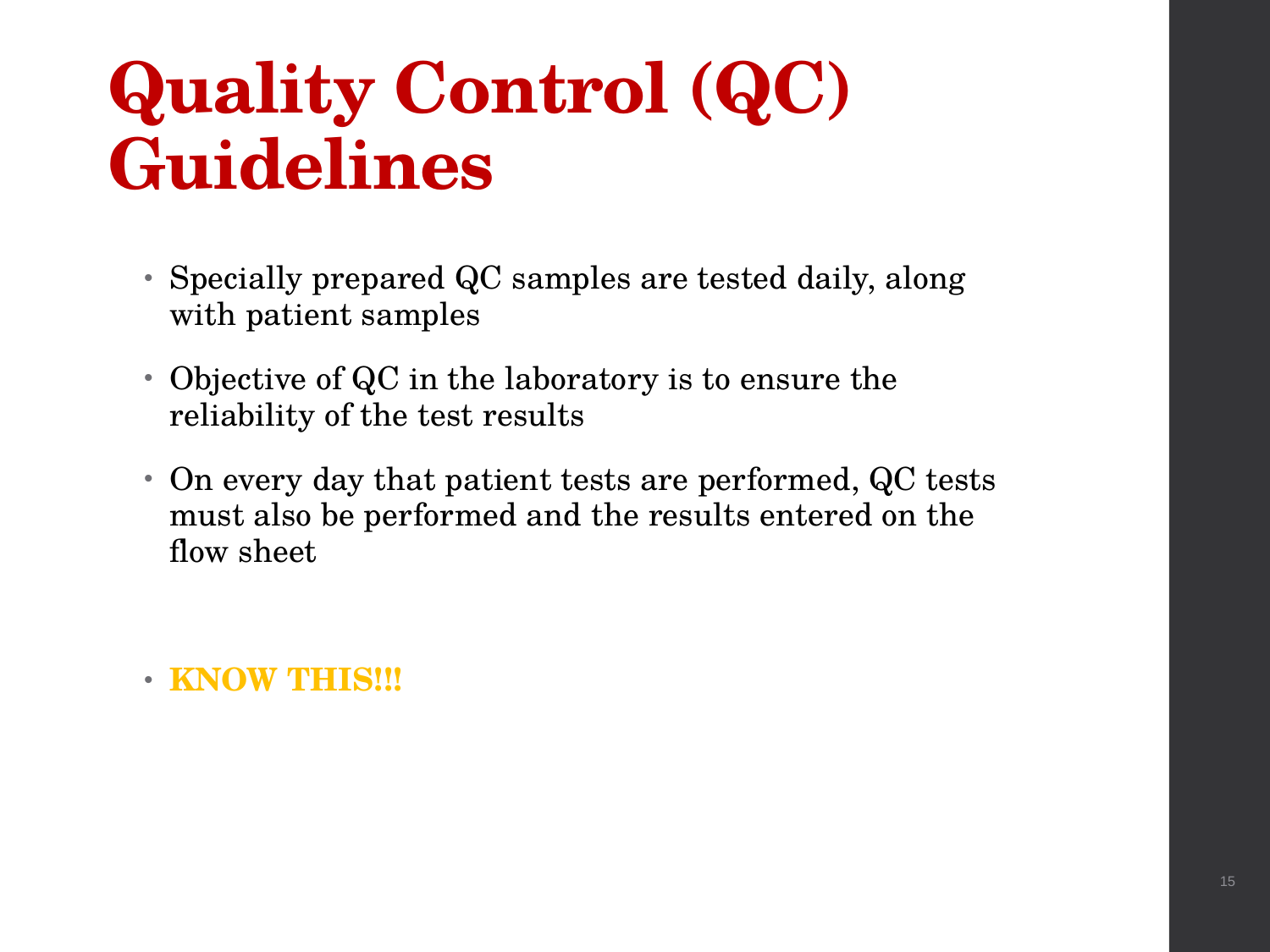

# Quality Control (QC) Guidelines
Specially prepared QC samples are tested daily, along with patient samples
Objective of QC in the laboratory is to ensure the reliability of the test results
On every day that patient tests are performed, QC tests must also be performed and the results entered on the flow sheet

KNOW THIS!!!
 15